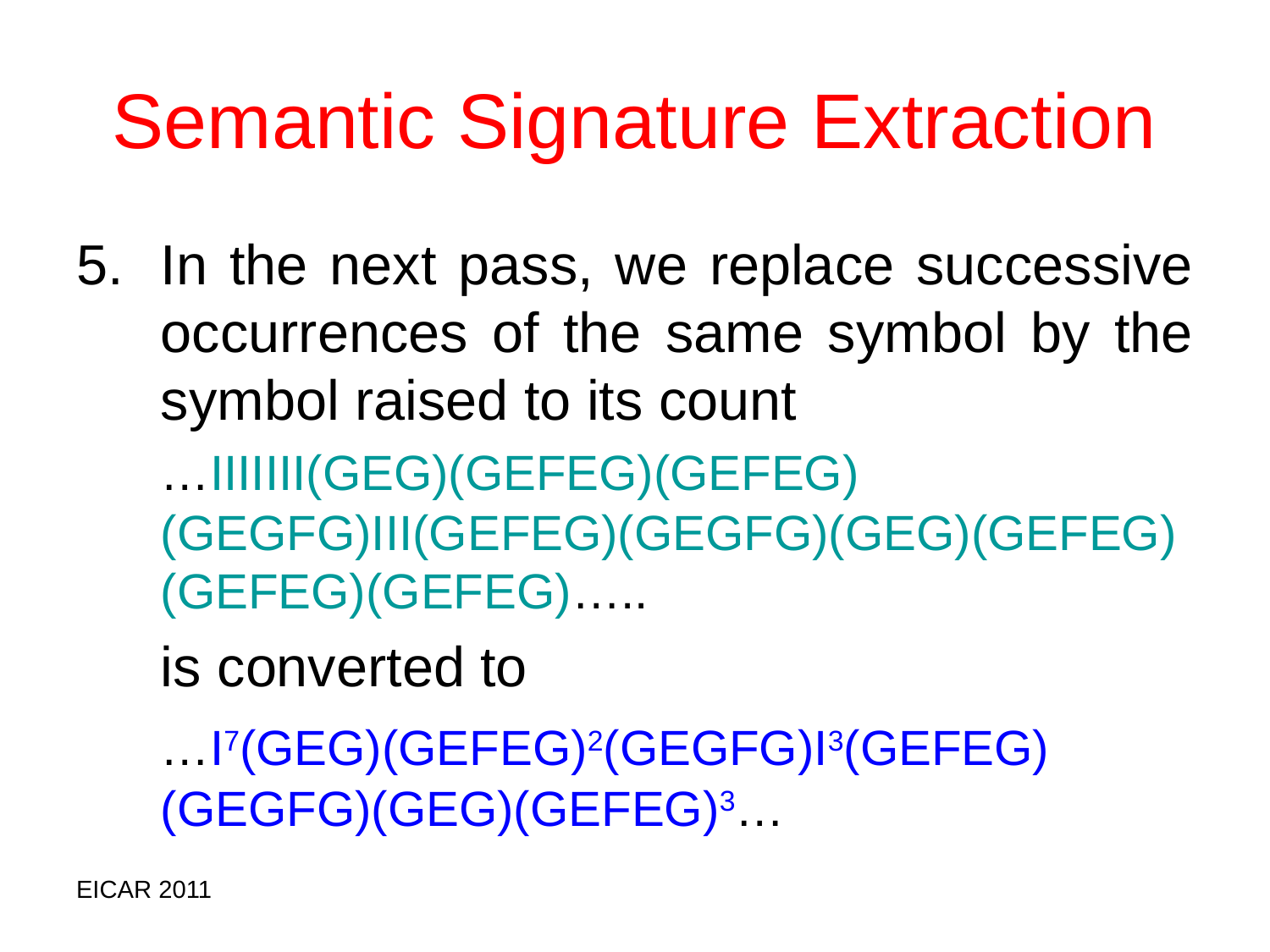

# Semantic Signature Extraction
In the next pass, we replace successive occurrences of the same symbol by the symbol raised to its count
	…IIIIIII(GEG)(GEFEG)(GEFEG)(GEGFG)III(GEFEG)(GEGFG)(GEG)(GEFEG)(GEFEG)(GEFEG)…..
	is converted to
	…I7(GEG)(GEFEG)2(GEGFG)I3(GEFEG)(GEGFG)(GEG)(GEFEG)3…
EICAR 2011